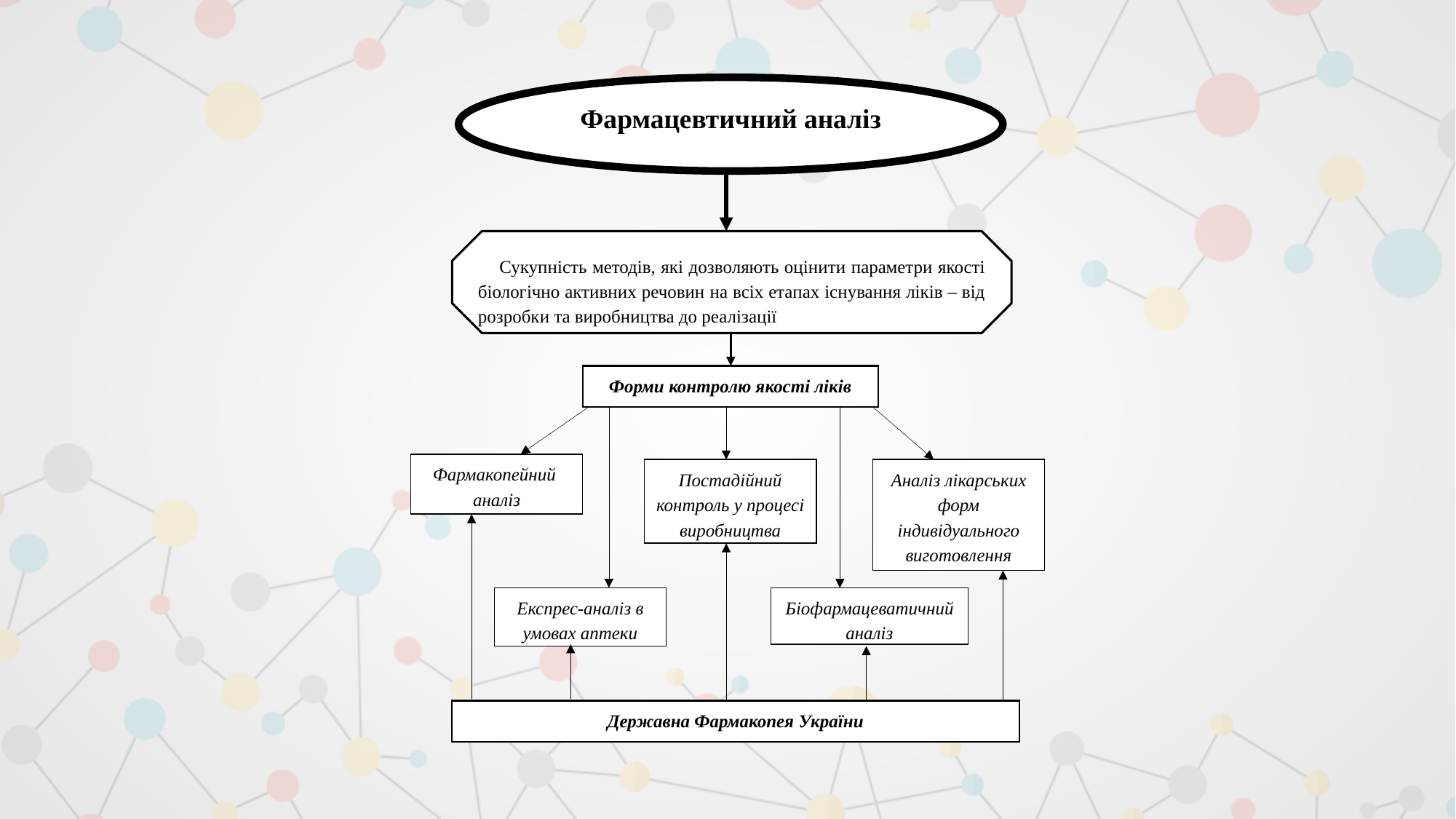

Фармацевтичний аналіз

Сукупність методів, які дозволяють оцінити параметри якості біологічно активних речовин на всіх етапах існування ліків – від розробки та виробництва до реалізації

Форми контролю якості ліків

Фармакопейний  аналіз
Постадійний контроль у процесі виробництва
Аналіз лікарських форм індивідуального виготовлення
Експрес-аналіз в умовах аптеки
Біофармацеватичний аналіз
Державна Фармакопея України